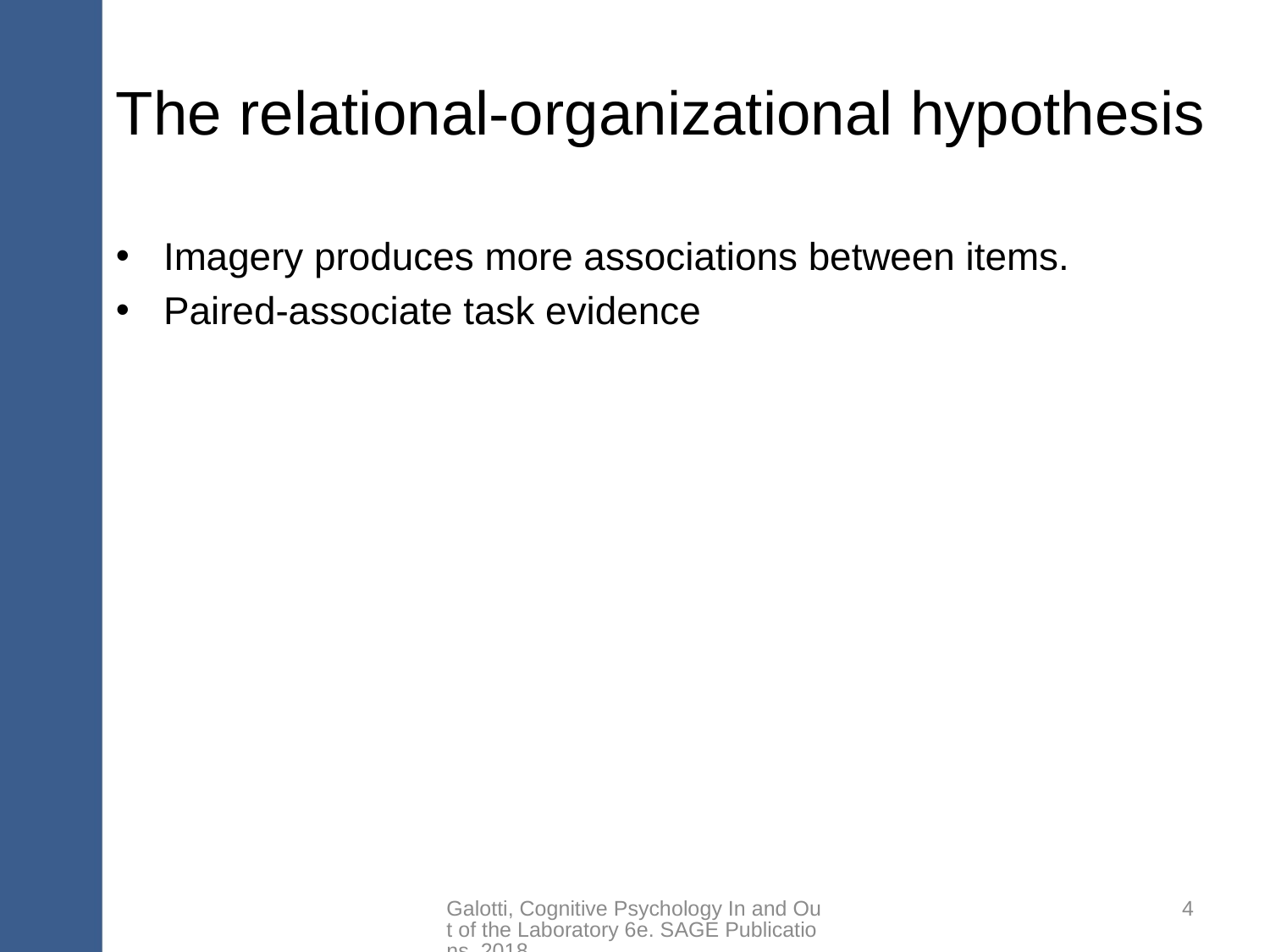

# The relational-organizational hypothesis
Imagery produces more associations between items.
Paired-associate task evidence
Galotti, Cognitive Psychology In and Out of the Laboratory 6e. SAGE Publications, 2018.
4